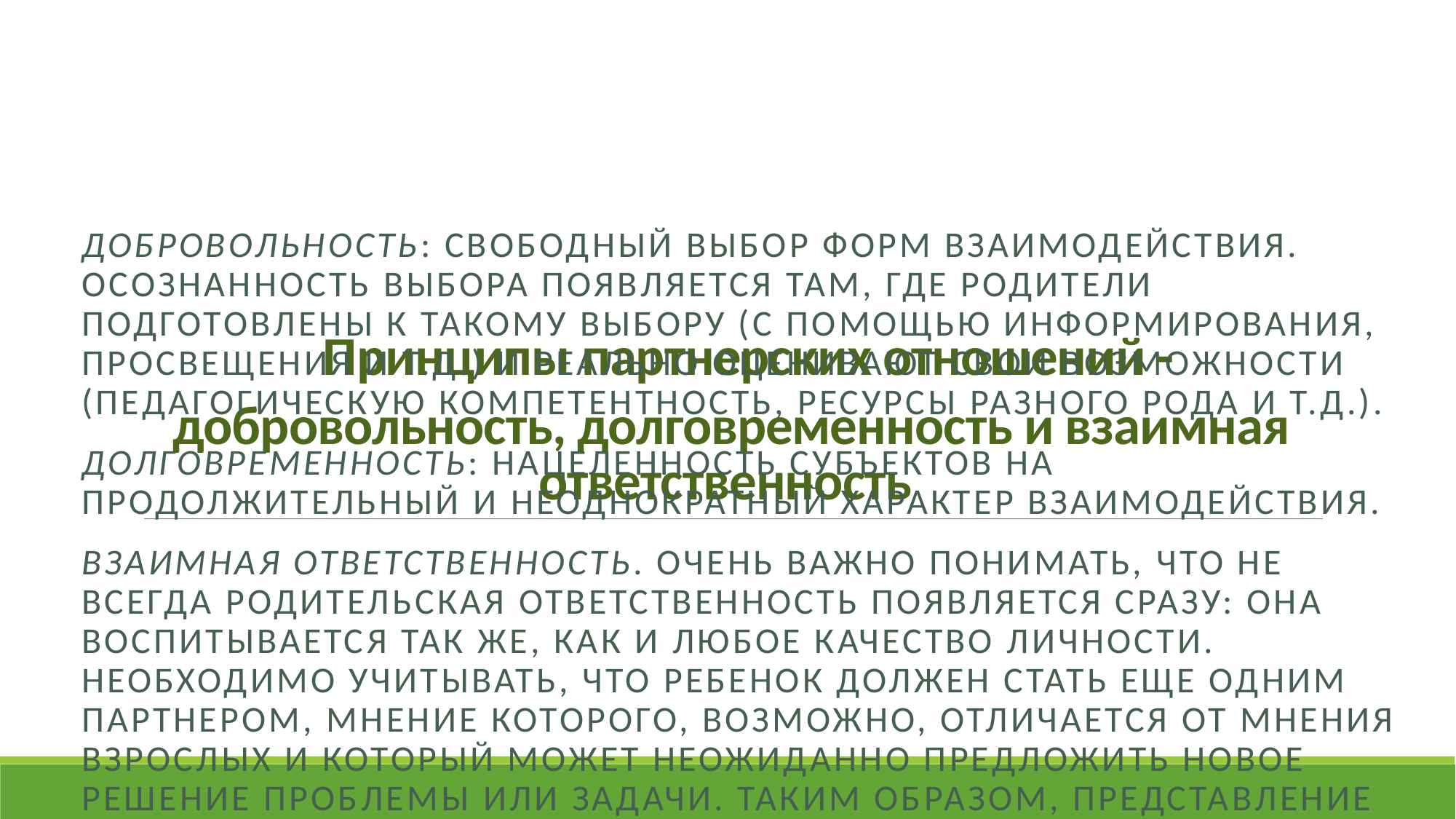

Принципы партнерских отношений - добровольность, долговременность и взаимная ответственность
Добровольность: свободный выбор форм взаимодействия. Осознанность выбора появляется там, где родители подготовлены к такому выбору (с помощью информирования, просвещения и т.д.) и реально оценивают свои возможности (педагогическую компетентность, ресурсы разного рода и т.д.).
Долговременность: нацеленность субъектов на продолжительный и неоднократный характер взаимодействия.
Взаимная ответственность. Очень важно понимать, что не всегда родительская ответственность появляется сразу: она воспитывается так же, как и любое качество личности. Необходимо учитывать, что ребенок должен стать еще одним партнером, мнение которого, возможно, отличается от мнения взрослых и который может неожиданно предложить новое решение проблемы или задачи. Таким образом, представление о потребностях детей расширяются за счет мнения самих детей.